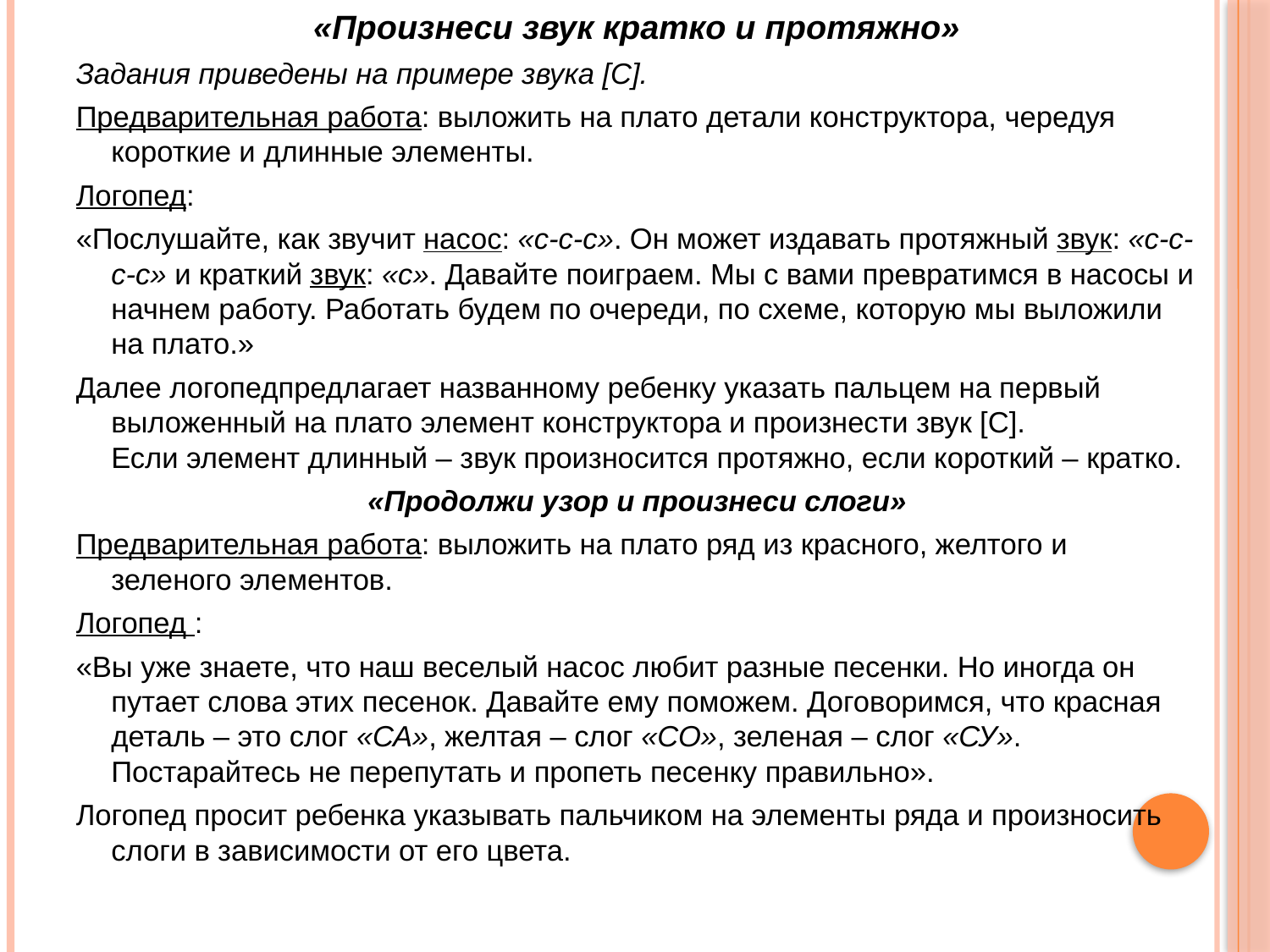

«Произнеси звук кратко и протяжно»
Задания приведены на примере звука [С].
Предварительная работа: выложить на плато детали конструктора, чередуя короткие и длинные элементы.
Логопед:
«Послушайте, как звучит насос: «с-с-с». Он может издавать протяжный звук: «с-с-с-с» и краткий звук: «с». Давайте поиграем. Мы с вами превратимся в насосы и начнем работу. Работать будем по очереди, по схеме, которую мы выложили на плато.»
Далее логопедпредлагает названному ребенку указать пальцем на первый выложенный на плато элемент конструктора и произнести звук [С]. Если элемент длинный – звук произносится протяжно, если короткий – кратко.
«Продолжи узор и произнеси слоги»
Предварительная работа: выложить на плато ряд из красного, желтого и зеленого элементов.
Логопед :
«Вы уже знаете, что наш веселый насос любит разные песенки. Но иногда он путает слова этих песенок. Давайте ему поможем. Договоримся, что красная деталь – это слог «СА», желтая – слог «СО», зеленая – слог «СУ». Постарайтесь не перепутать и пропеть песенку правильно».
Логопед просит ребенка указывать пальчиком на элементы ряда и произносить слоги в зависимости от его цвета.